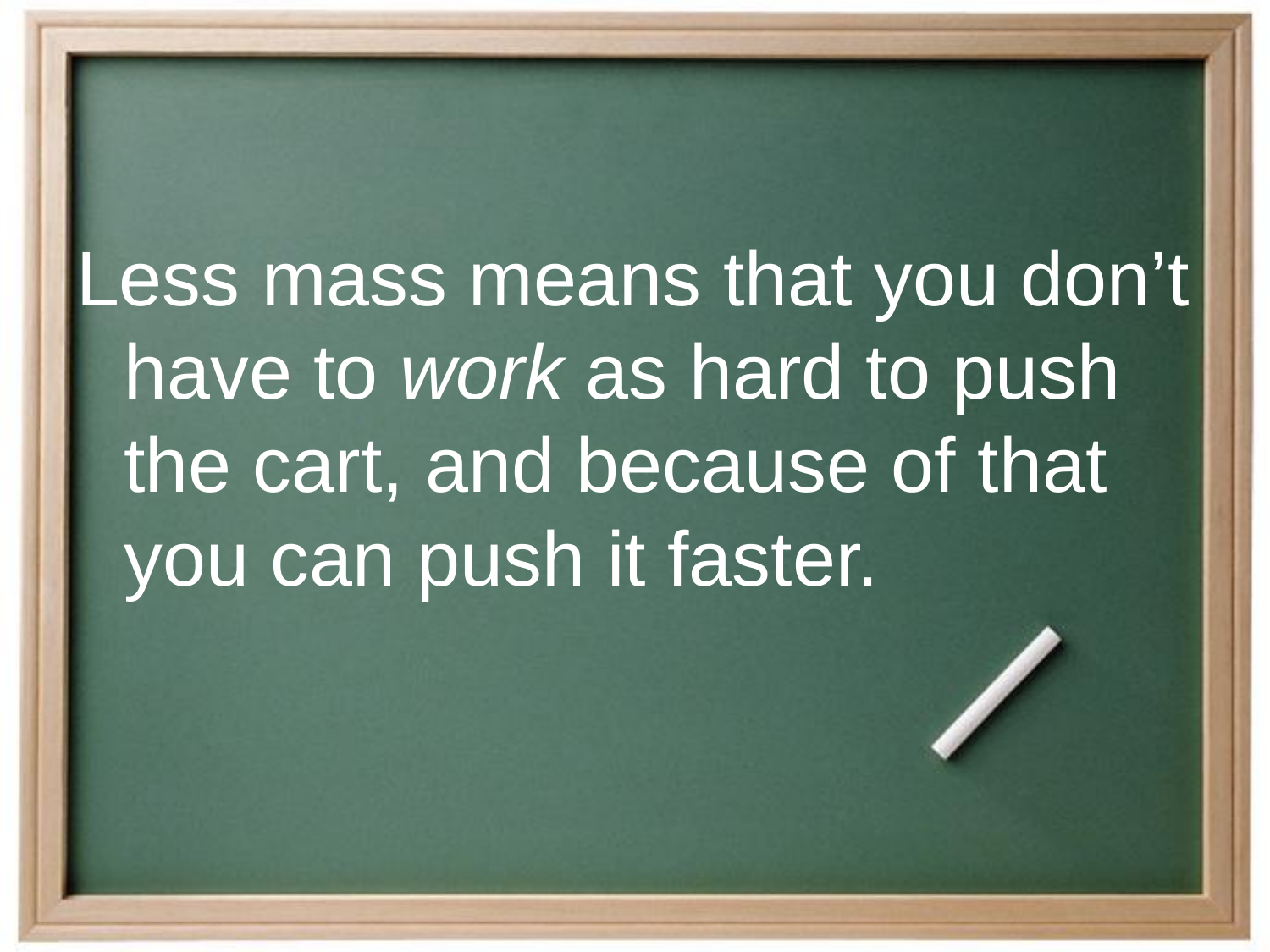

#
Less mass means that you don’t have to work as hard to push the cart, and because of that you can push it faster.